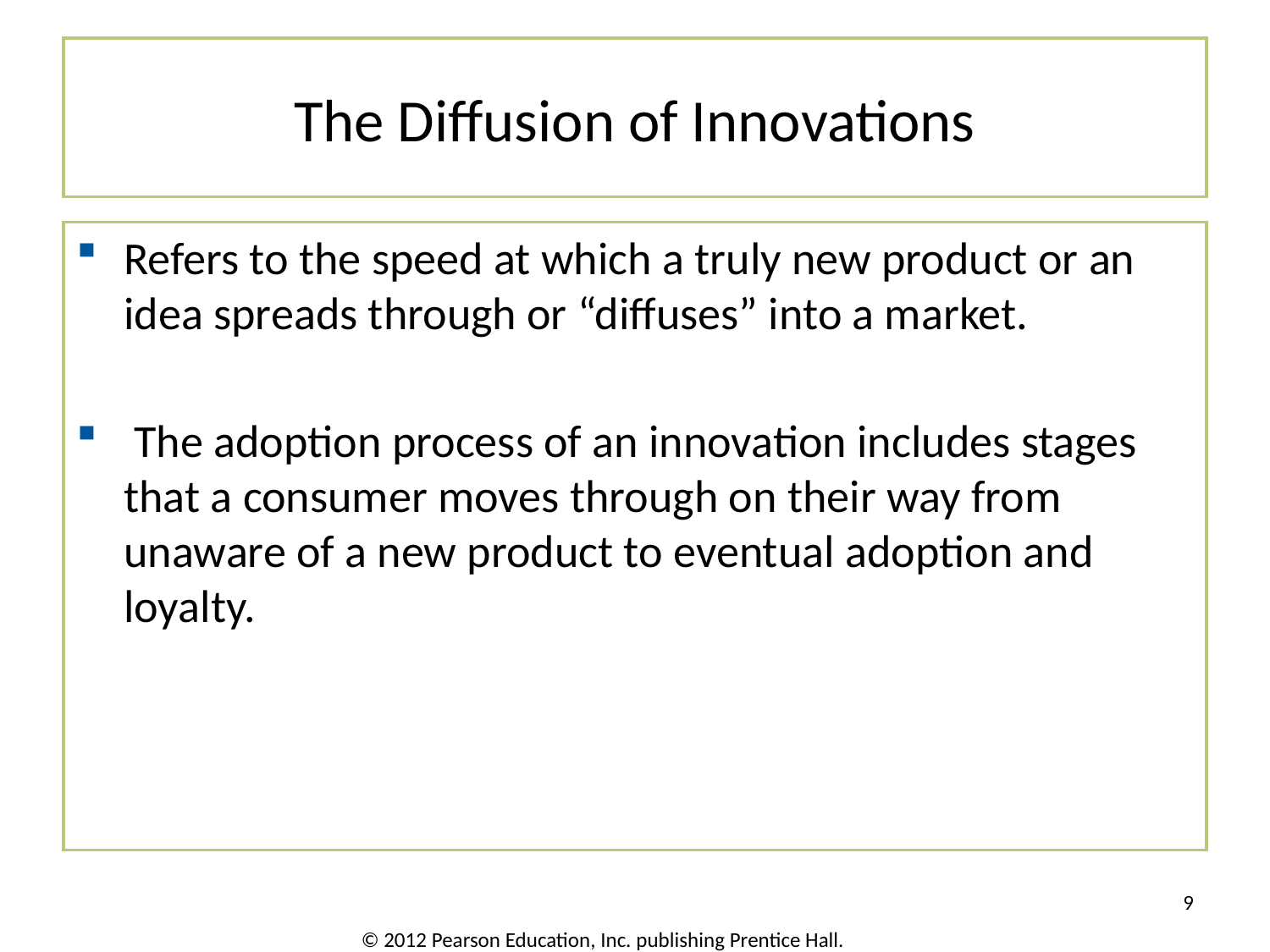

# The Diffusion of Innovations
Refers to the speed at which a truly new product or an idea spreads through or “diffuses” into a market.

 The adoption process of an innovation includes stages that a consumer moves through on their way from unaware of a new product to eventual adoption and loyalty.

9